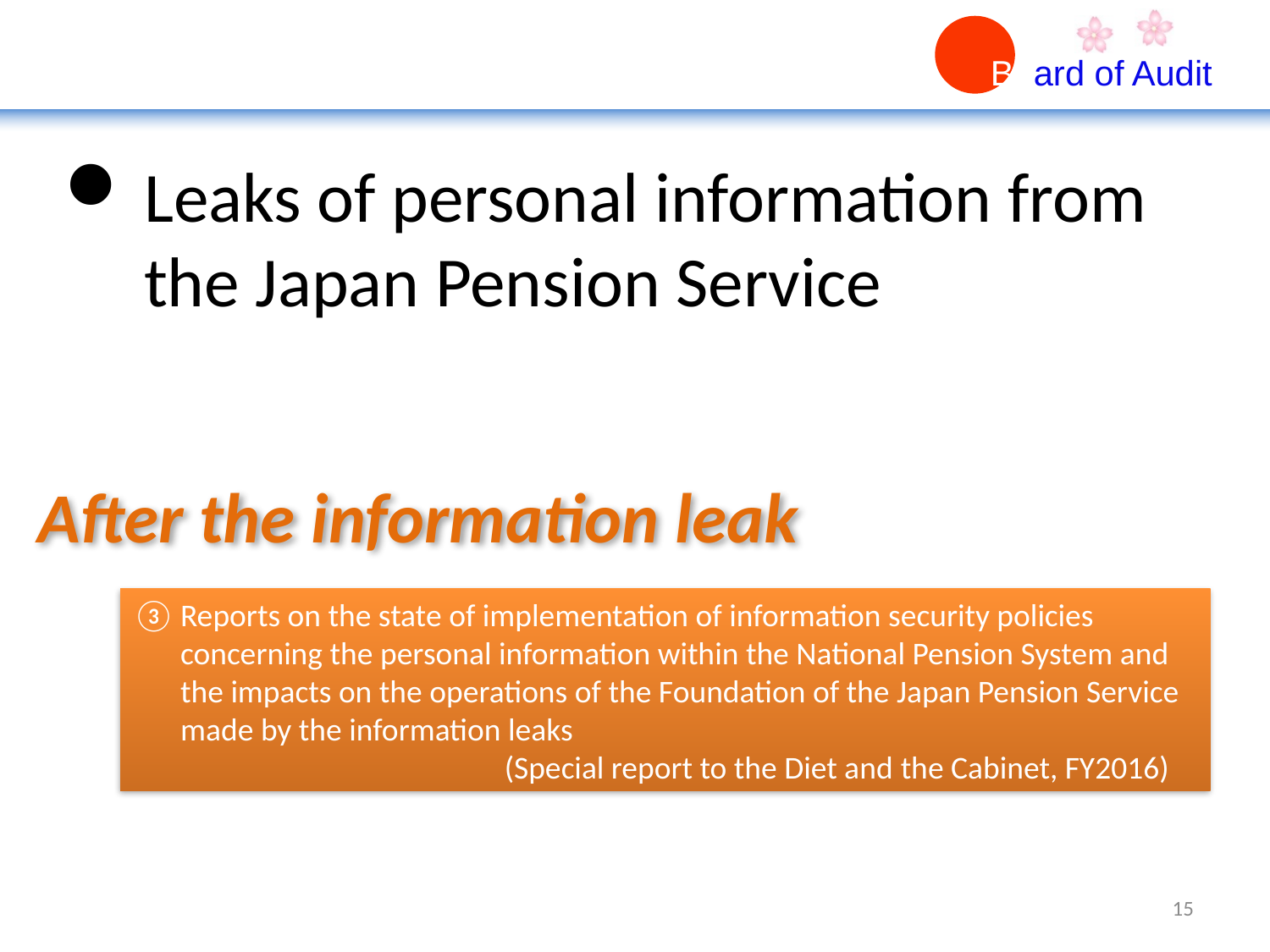

Leaks of personal information from  the Japan Pension Service
After the information leak
Reports on the state of implementation of information security policies concerning the personal information within the National Pension System and the impacts on the operations of the Foundation of the Japan Pension Service made by the information leaks
 (Special report to the Diet and the Cabinet, FY2016)
15